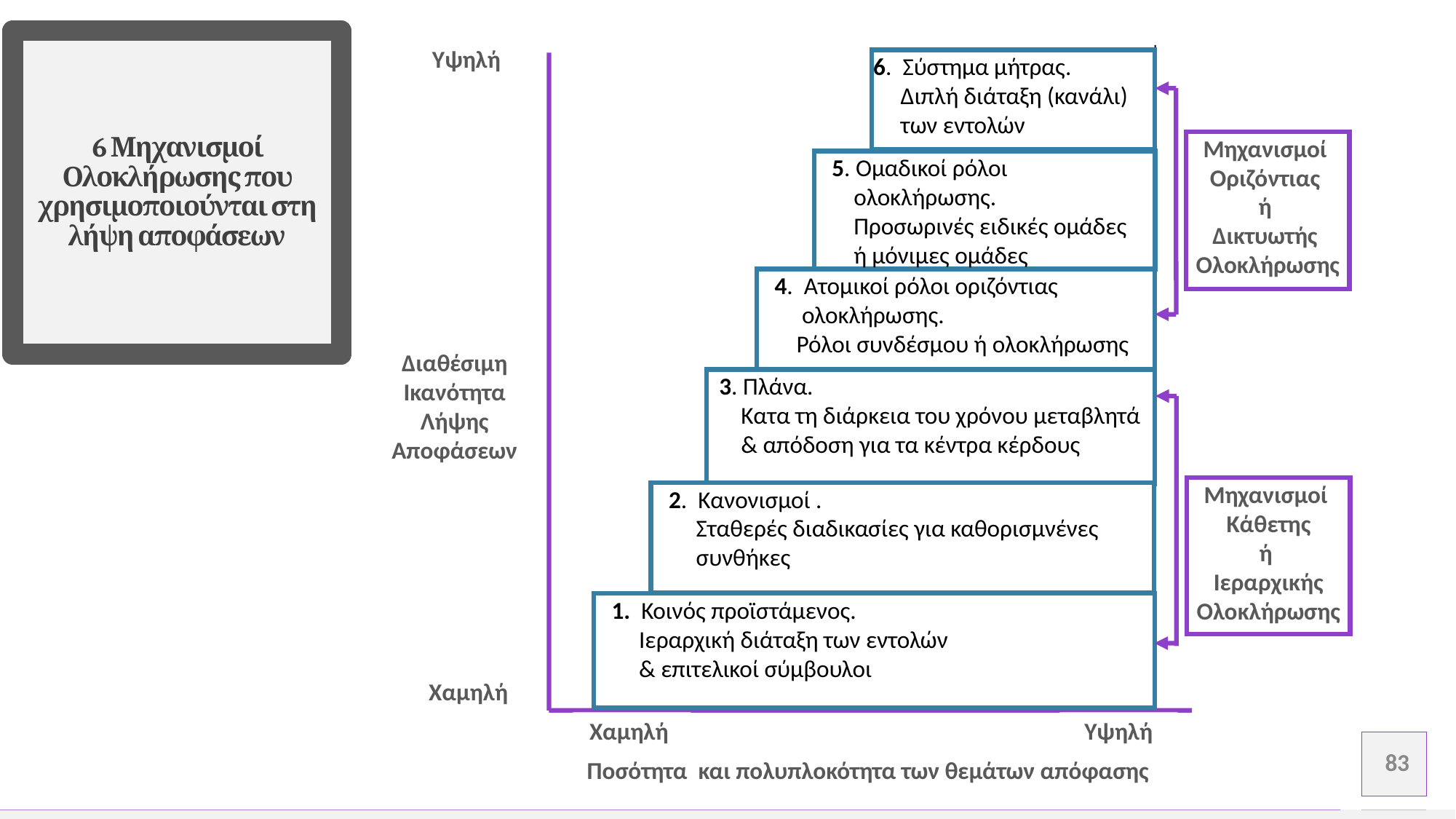

# 6 Μηχανισμοί Ολοκλήρωσης που χρησιμοποιούνται στη λήψη αποφάσεων
Υψηλή
6.  Σύστημα μήτρας.
     Διπλή διάταξη (κανάλι)
     των εντολών
Μηχανισμοί
Οριζόντιας
ή
Δικτυωτής
Ολοκλήρωσης
   5. Ομαδικοί ρόλοι
       ολοκλήρωσης.
       Προσωρινές ειδικές ομάδες
       ή μόνιμες ομάδες
   4.  Ατομικοί ρόλοι οριζόντιας
        ολοκλήρωσης.
       Ρόλοι συνδέσμου ή ολοκλήρωσης

Διαθέσιμη Ικανότητα Λήψης Αποφάσεων
  3. Πλάνα.
      Κατα τη διάρκεια του χρόνου μεταβλητά
      & απόδοση για τα κέντρα κέρδους
Μηχανισμοί
Κάθετης
ή
Ιεραρχικής
Ολοκλήρωσης
   2.  Κανονισμοί .
        Σταθερές διαδικασίες για καθορισμνένες
        συνθήκες
   1.  Κοινός προϊστάμενος.
        Ιεραρχική διάταξη των εντολών
        & επιτελικοί σύμβουλοι
Χαμηλή
Χαμηλή
Υψηλή
Ποσότητα  και πολυπλοκότητα των θεμάτων απόφασης
.
.
83